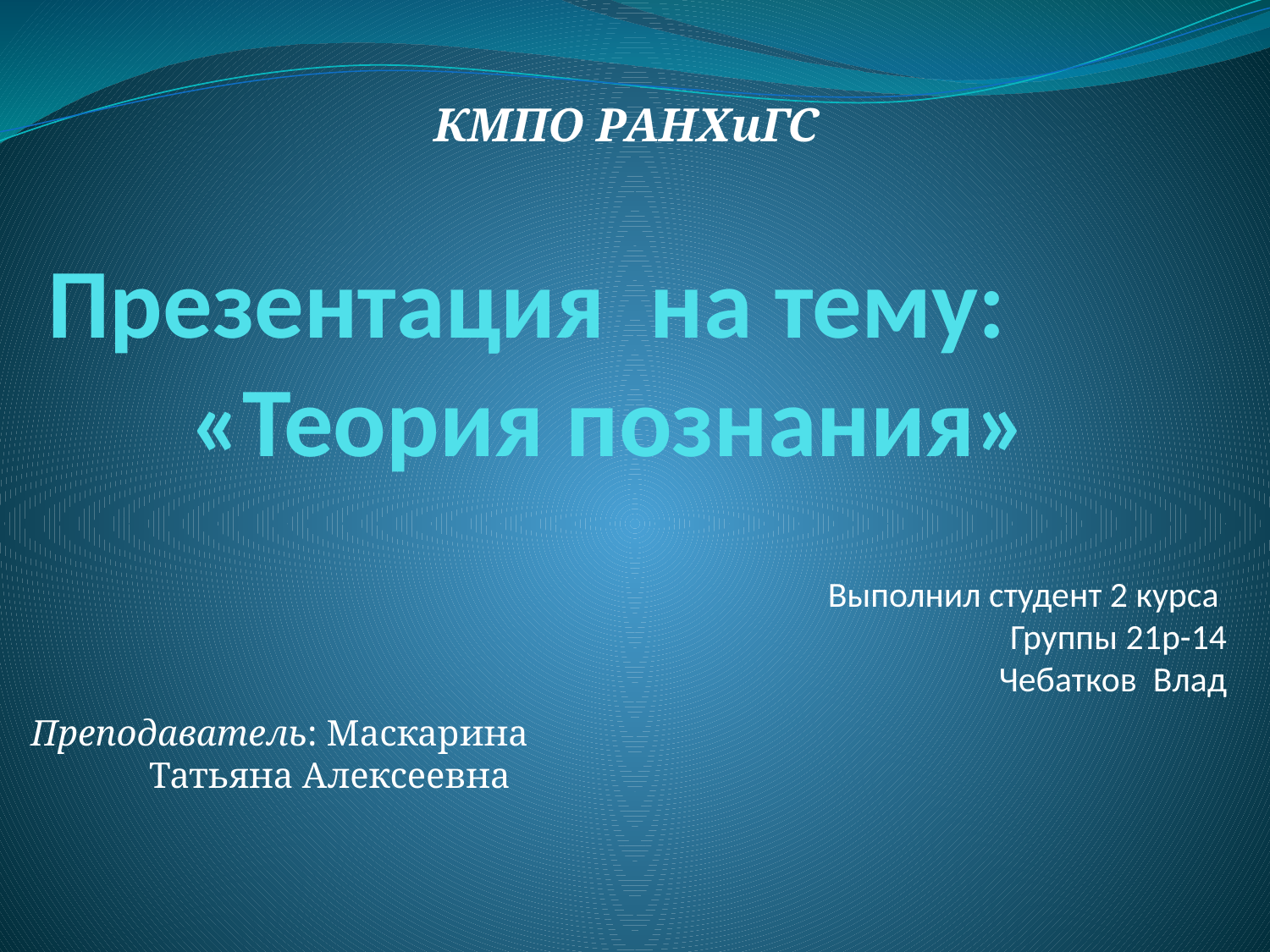

КМПО РАНХиГС
# Презентация  на тему: «Теория познания»
Выполнил студент 2 курса
Группы 21р-14
Чебатков  Влад
Преподаватель: Маскарина
             Татьяна Алексеевна